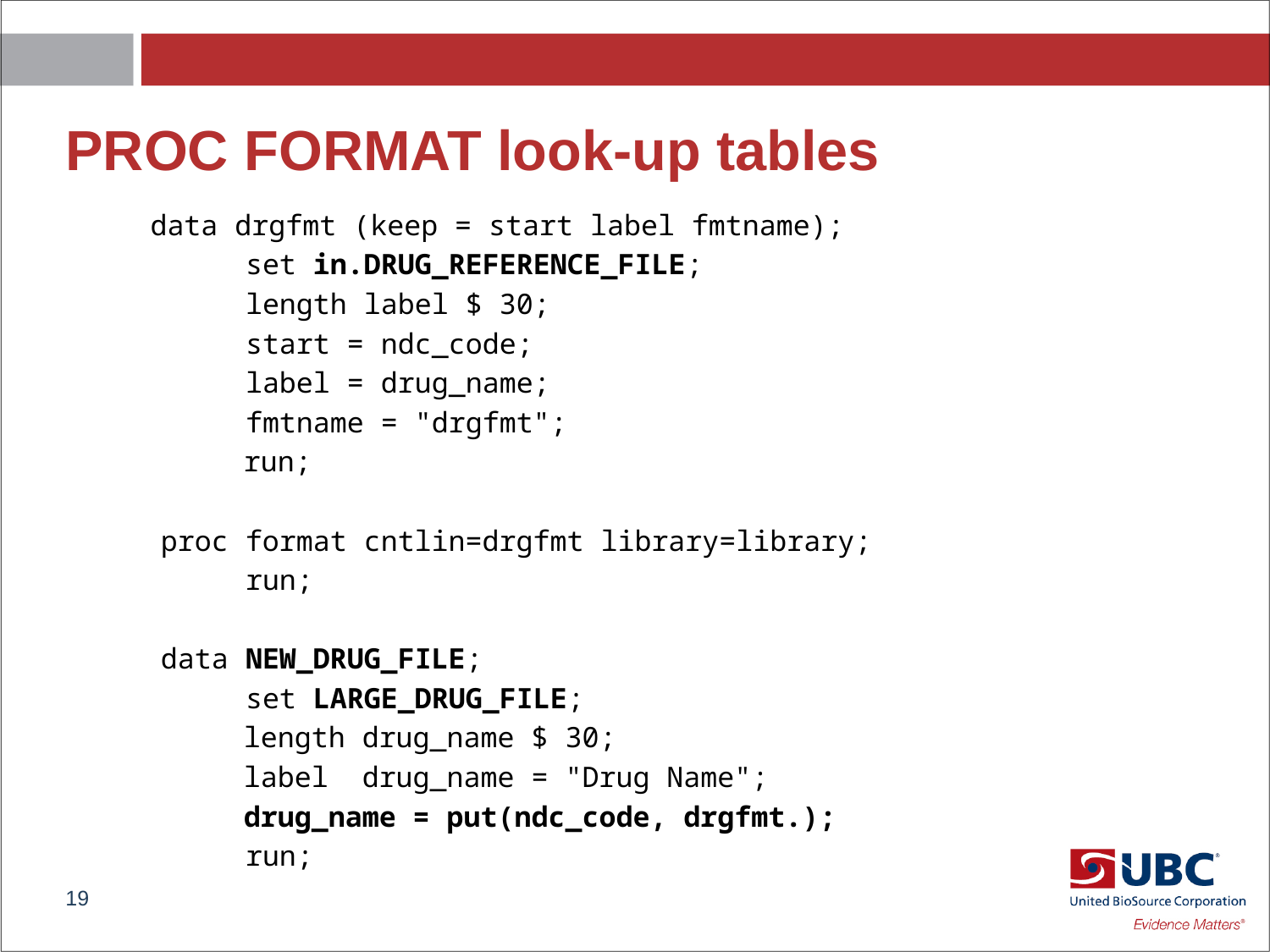

# PROC FORMAT look-up tables
     data drgfmt (keep = start label fmtname);
          set in.DRUG_REFERENCE_FILE;
          length label $ 30;
          start = ndc_code;
          label = drug_name;
          fmtname = "drgfmt";
	        run;

     proc format cntlin=drgfmt library=library;
          run;

     data NEW_DRUG_FILE;
          set LARGE_DRUG_FILE;
	        length drug_name $ 30;
	        label  drug_name = "Drug Name";
	        drug_name = put(ndc_code, drgfmt.);
          run;
19